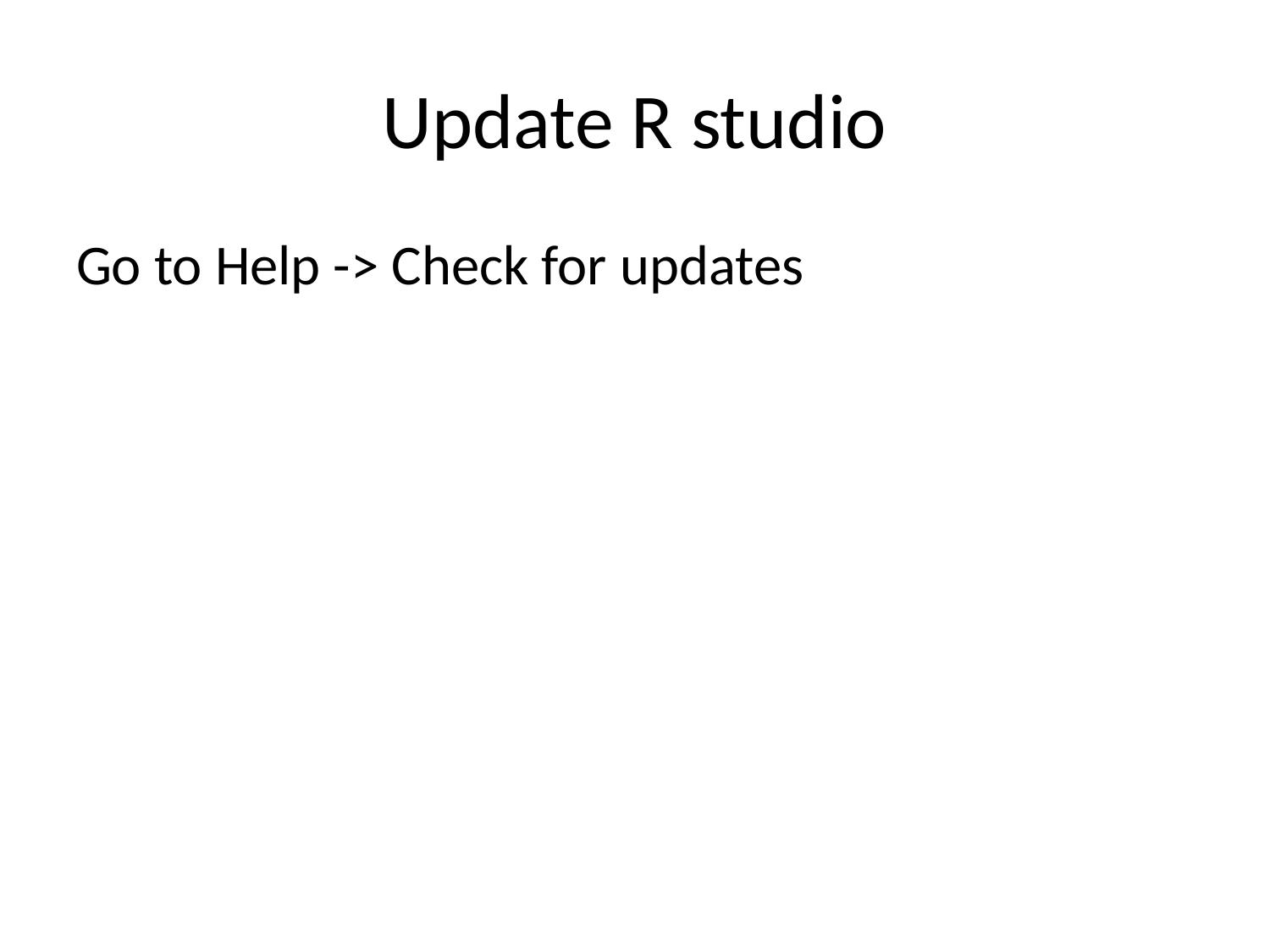

# Update R studio
Go to Help -> Check for updates